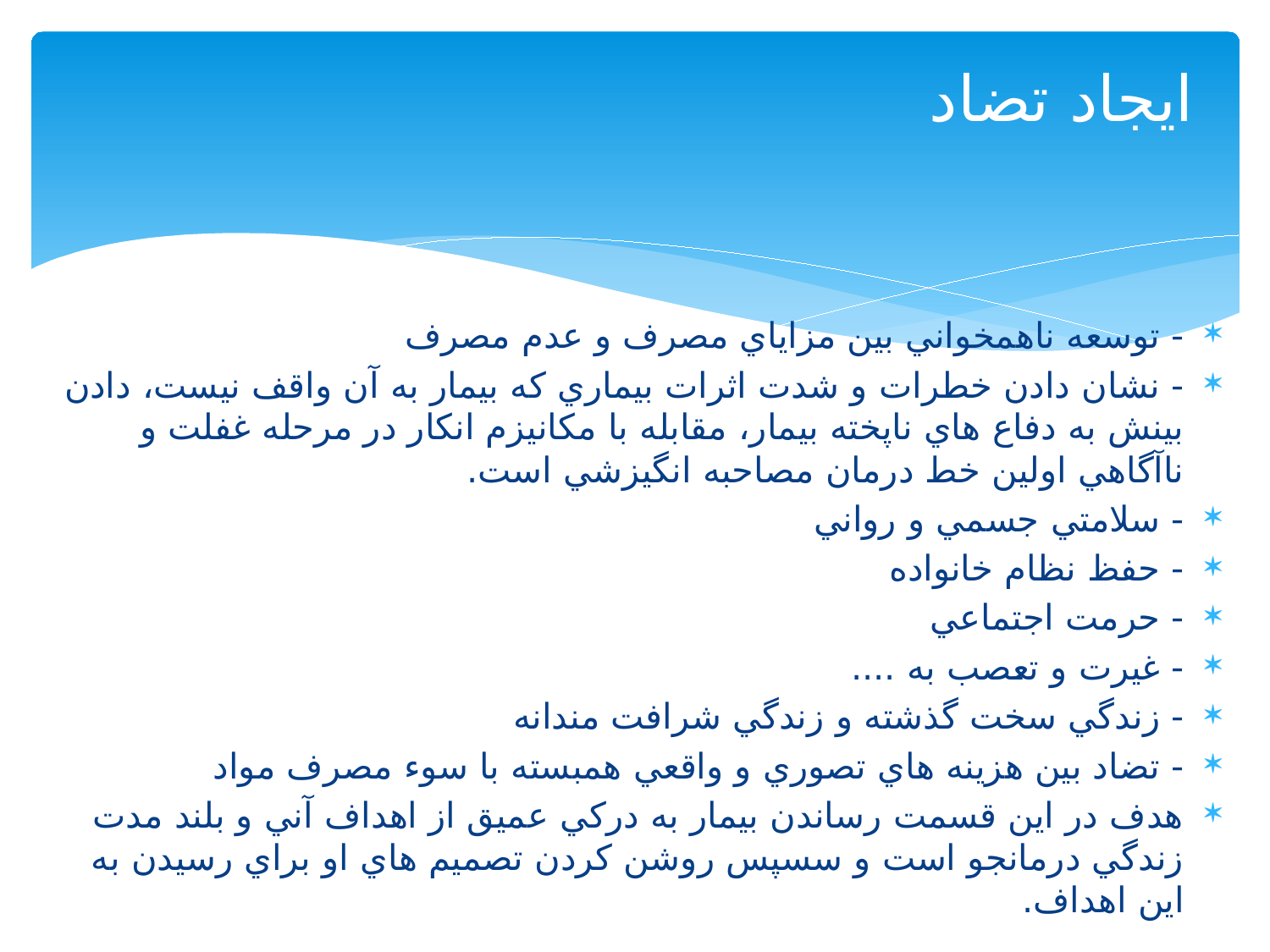

# ايجاد تضاد
- توسعه ناهمخواني بين مزاياي مصرف و عدم مصرف
- نشان دادن خطرات و شدت اثرات بيماري كه بيمار به آن واقف نيست، دادن بينش به دفاع هاي ناپخته بيمار، مقابله با مكانيزم انكار در مرحله غفلت و ناآگاهي اولين خط درمان مصاحبه انگيزشي است.
- سلامتي جسمي و رواني
- حفظ نظام خانواده
- حرمت اجتماعي
- غيرت و تعصب به ....
- زندگي سخت گذشته و زندگي شرافت مندانه
- تضاد بين هزينه هاي تصوري و واقعي همبسته با سوء مصرف مواد
هدف در اين قسمت رساندن بيمار به دركي عميق از اهداف آني و بلند مدت زندگي درمانجو است و سسپس روشن كردن تصميم هاي او براي رسيدن به اين اهداف.